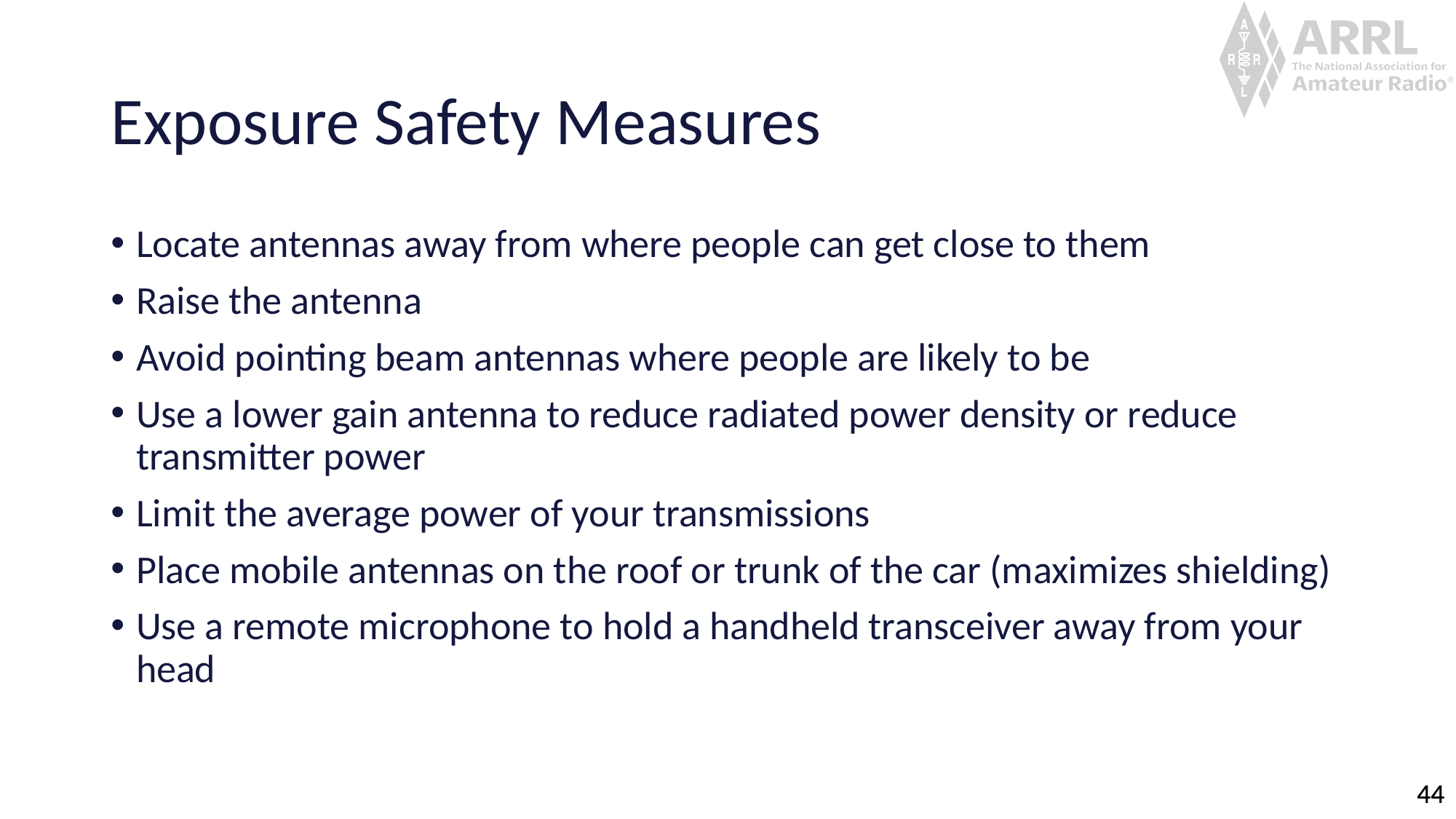

# Exposure Safety Measures
Locate antennas away from where people can get close to them
Raise the antenna
Avoid pointing beam antennas where people are likely to be
Use a lower gain antenna to reduce radiated power density or reduce transmitter power
Limit the average power of your transmissions
Place mobile antennas on the roof or trunk of the car (maximizes shielding)
Use a remote microphone to hold a handheld transceiver away from your head